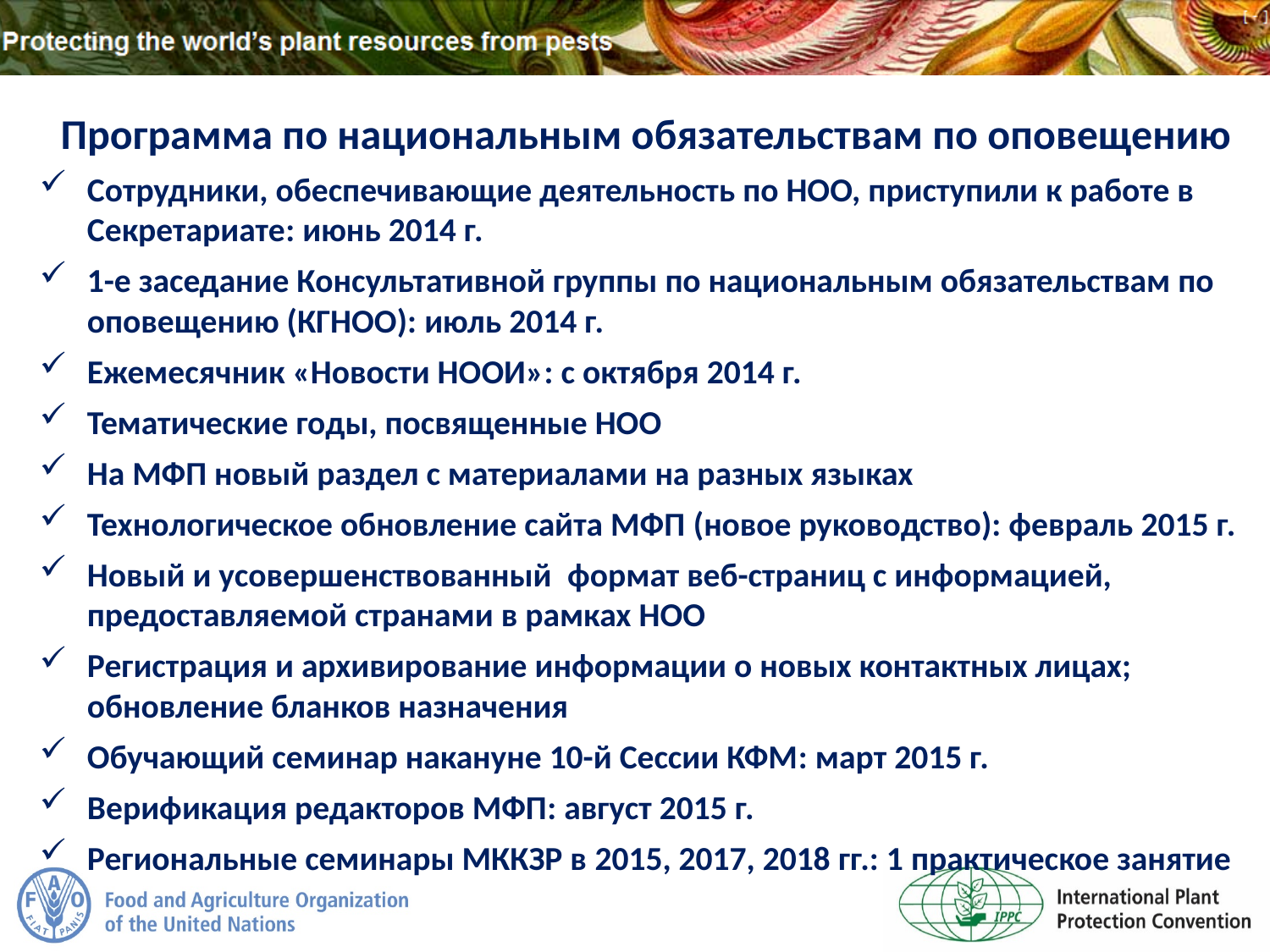

Программа по национальным обязательствам по оповещению
Сотрудники, обеспечивающие деятельность по НОО, приступили к работе в Секретариате: июнь 2014 г.
1-е заседание Консультативной группы по национальным обязательствам по оповещению (КГНОО): июль 2014 г.
Ежемесячник «Новости НООИ»: с октября 2014 г.
Тематические годы, посвященные НОО
На МФП новый раздел с материалами на разных языках
Технологическое обновление сайта МФП (новое руководство): февраль 2015 г.
Новый и усовершенствованный  формат веб-страниц с информацией, предоставляемой странами в рамках НОО
Регистрация и архивирование информации о новых контактных лицах; обновление бланков назначения
Обучающий семинар накануне 10-й Сессии КФМ: март 2015 г.
Верификация редакторов МФП: август 2015 г.
Региональные семинары МККЗР в 2015, 2017, 2018 гг.: 1 практическое занятие